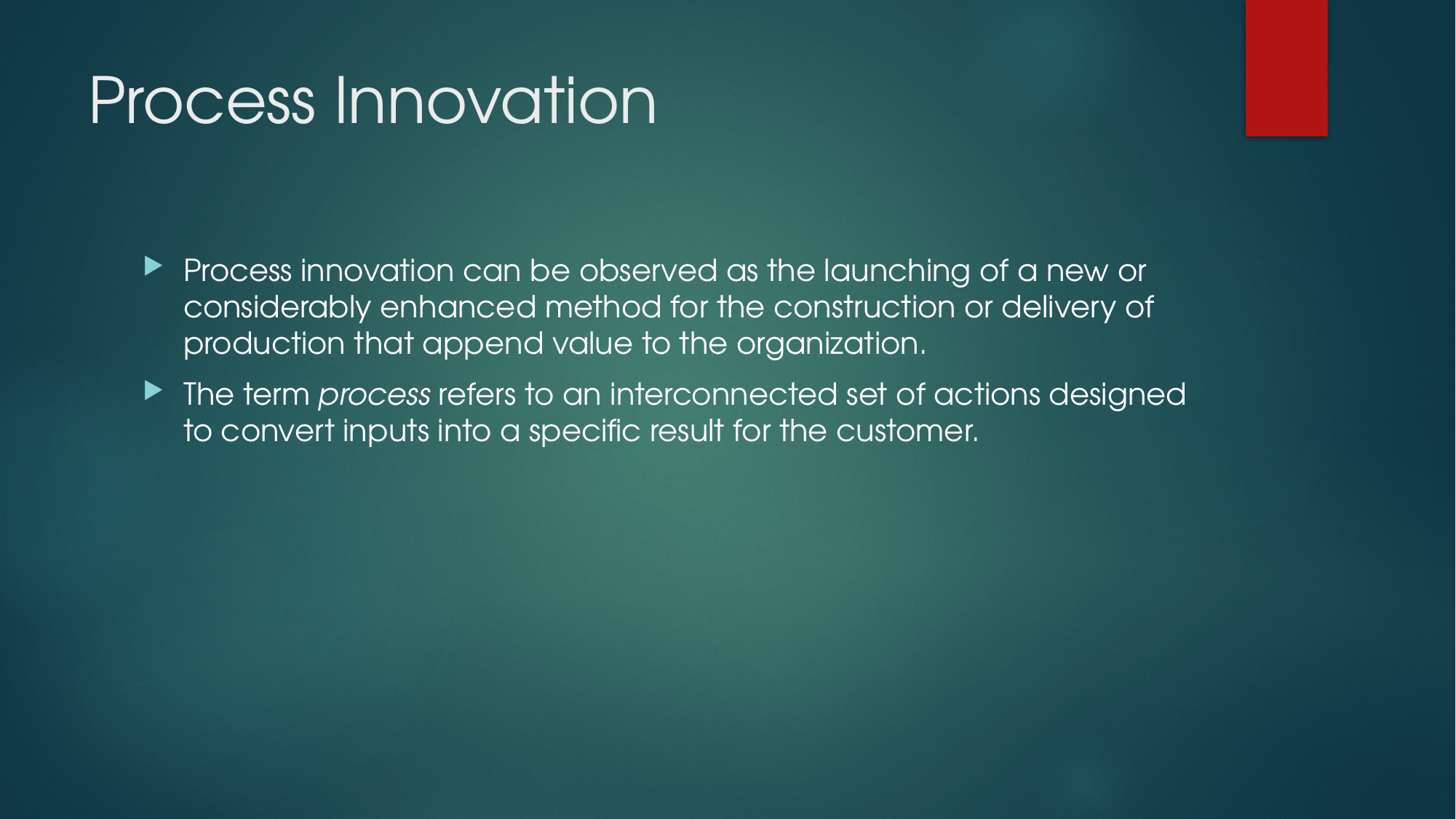

# Process Innovation
Process innovation can be observed as the launching of a new or considerably enhanced method for the construction or delivery of production that append value to the organization.
The term process refers to an interconnected set of actions designed to convert inputs into a specific result for the customer.